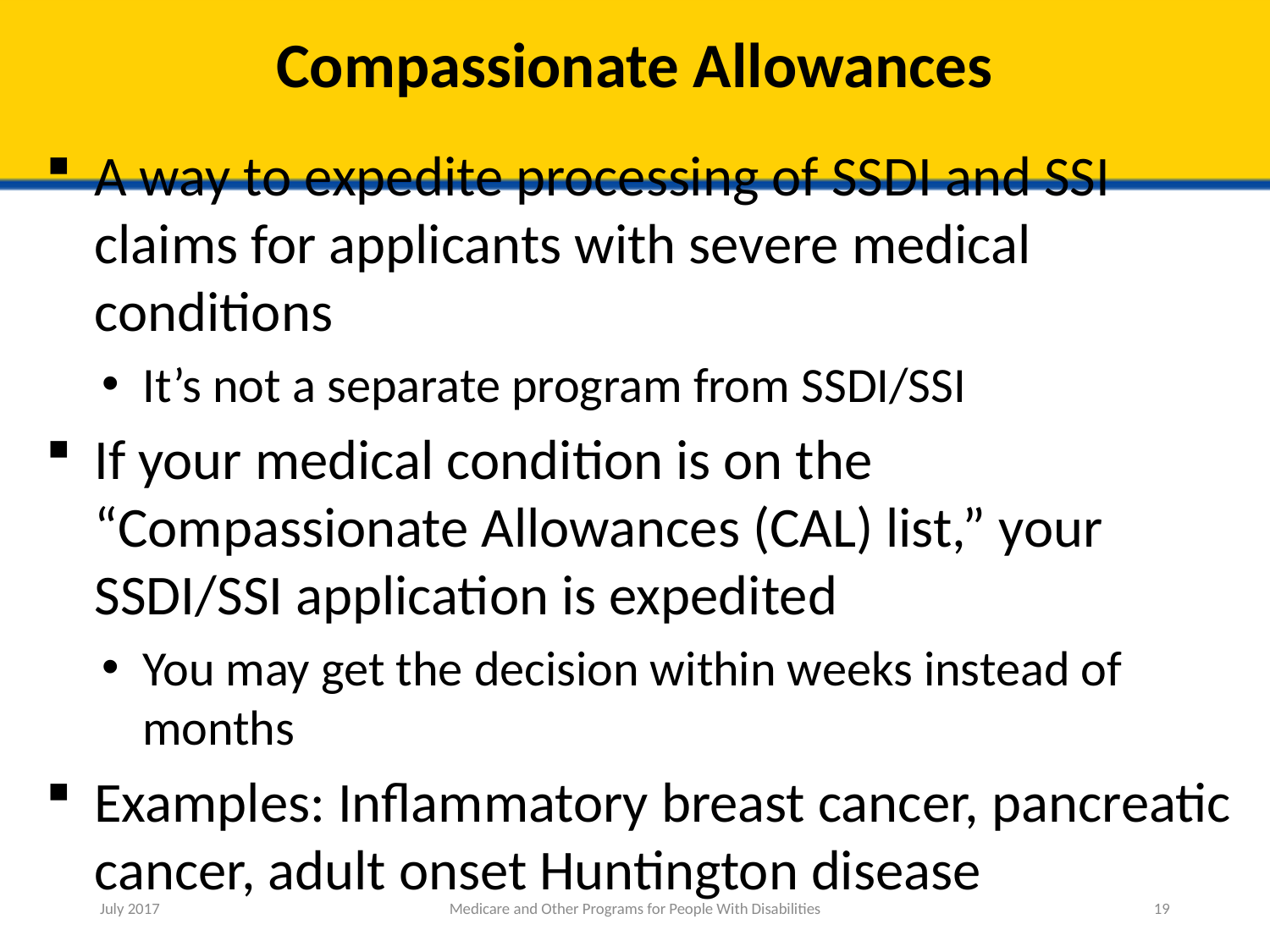

# Compassionate Allowances
A way to expedite processing of SSDI and SSI claims for applicants with severe medical conditions
It’s not a separate program from SSDI/SSI
If your medical condition is on the “Compassionate Allowances (CAL) list,” your SSDI/SSI application is expedited
You may get the decision within weeks instead of months
Examples: Inflammatory breast cancer, pancreatic cancer, adult onset Huntington disease
July 2017
Medicare and Other Programs for People With Disabilities
19